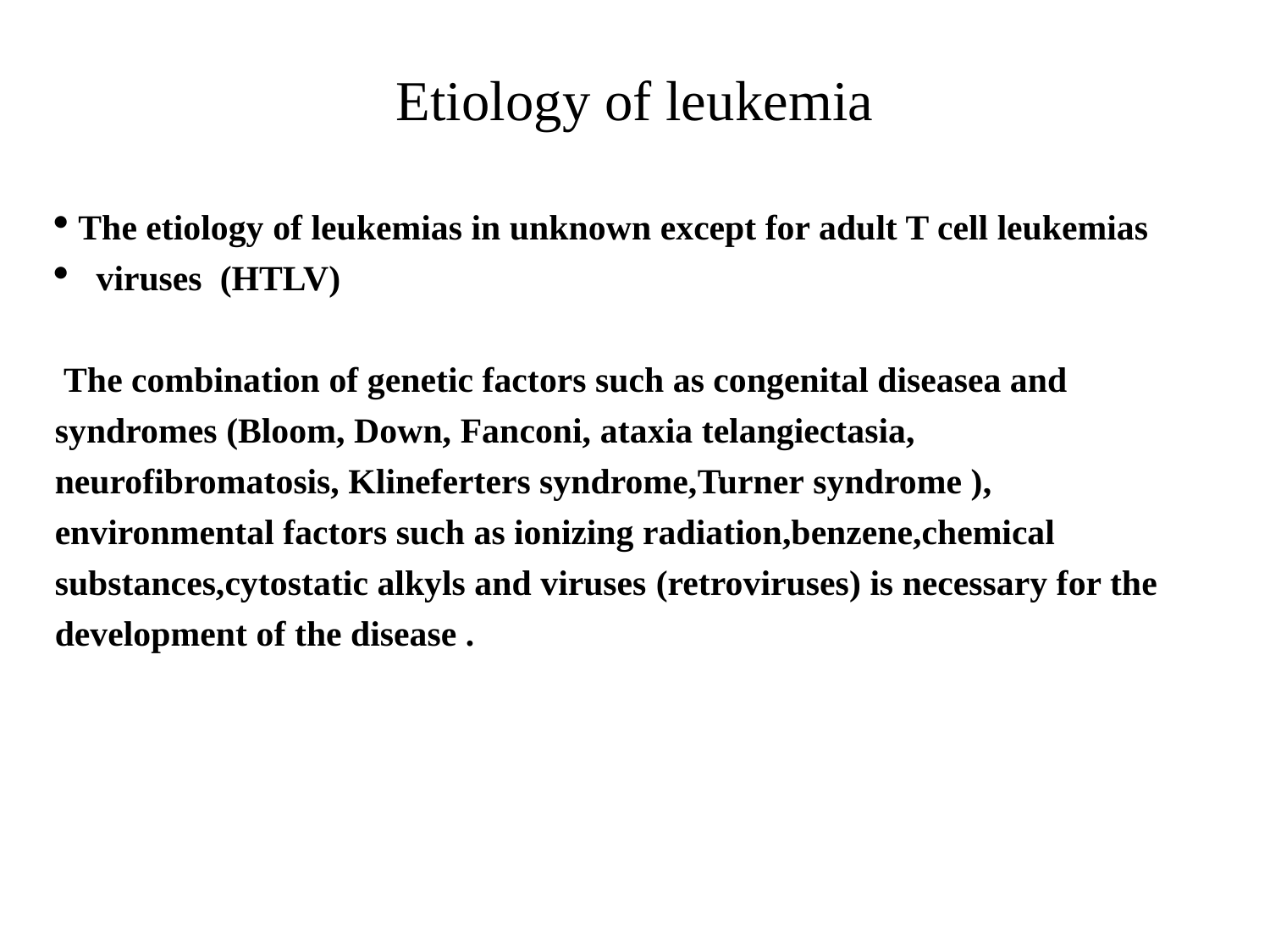

# Еtiology of leukemia
 The etiology of leukemias in unknown except for adult T cell leukemias
   viruses  (HTLV)

 The combination of genetic factors such as congenital diseasea and syndromes (Bloom, Down, Fanconi, ataxia telangiectasia, neurofibromatosis, Klineferters syndrome,Turner syndrome ), environmental factors such as ionizing radiation,benzene,chemical substances,cytostatic alkyls and viruses (retroviruses) is necessary for the development of the disease .